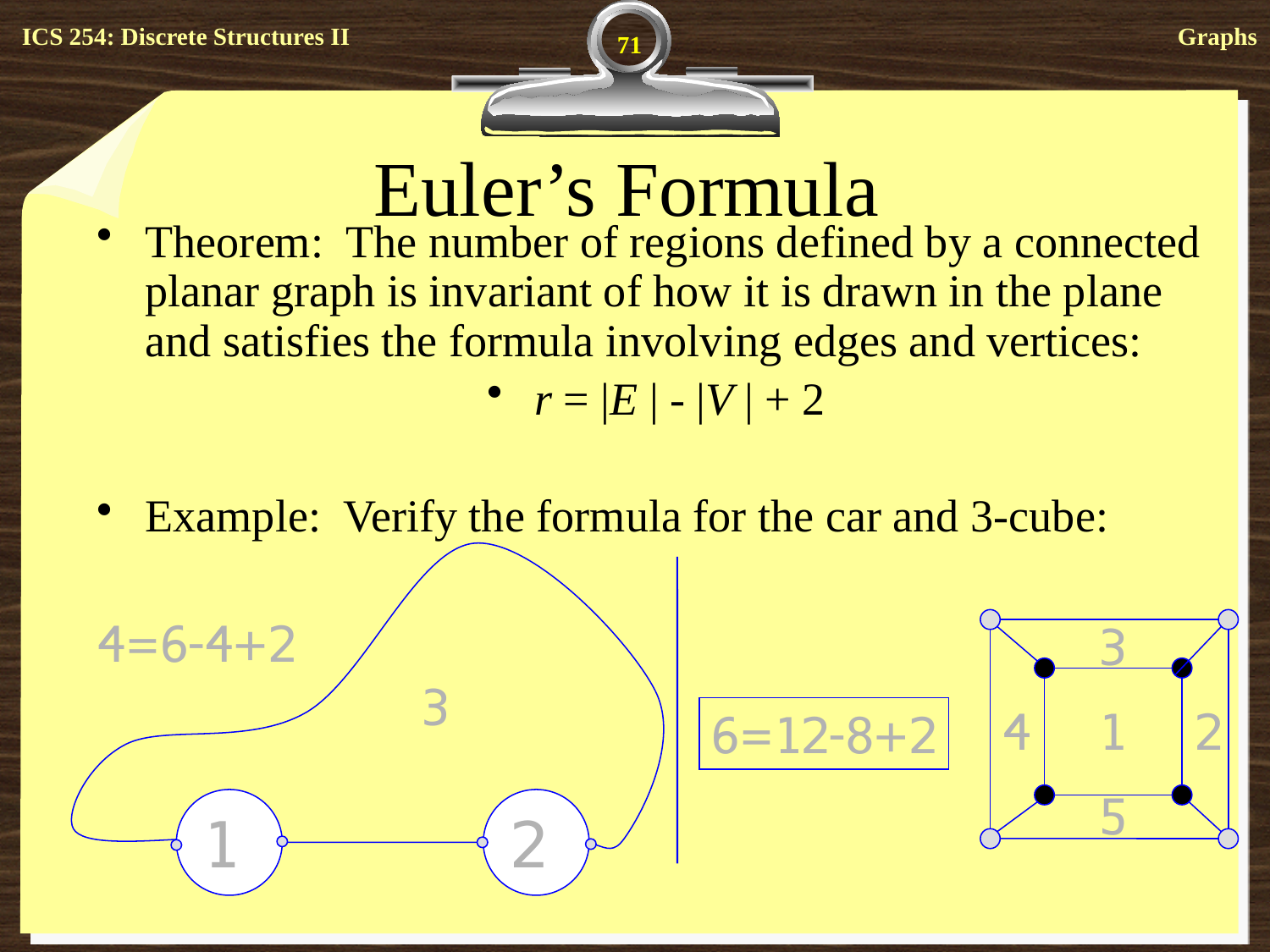

71
# Euler’s Formula
Theorem:  The number of regions defined by a connected planar graph is invariant of how it is drawn in the plane and satisfies the formula involving edges and vertices:
r = |E | - |V | + 2

Example:  Verify the formula for the car and 3-cube:

4=6-4+2

3

3
4
1
2
6=12-8+2
5

1
2